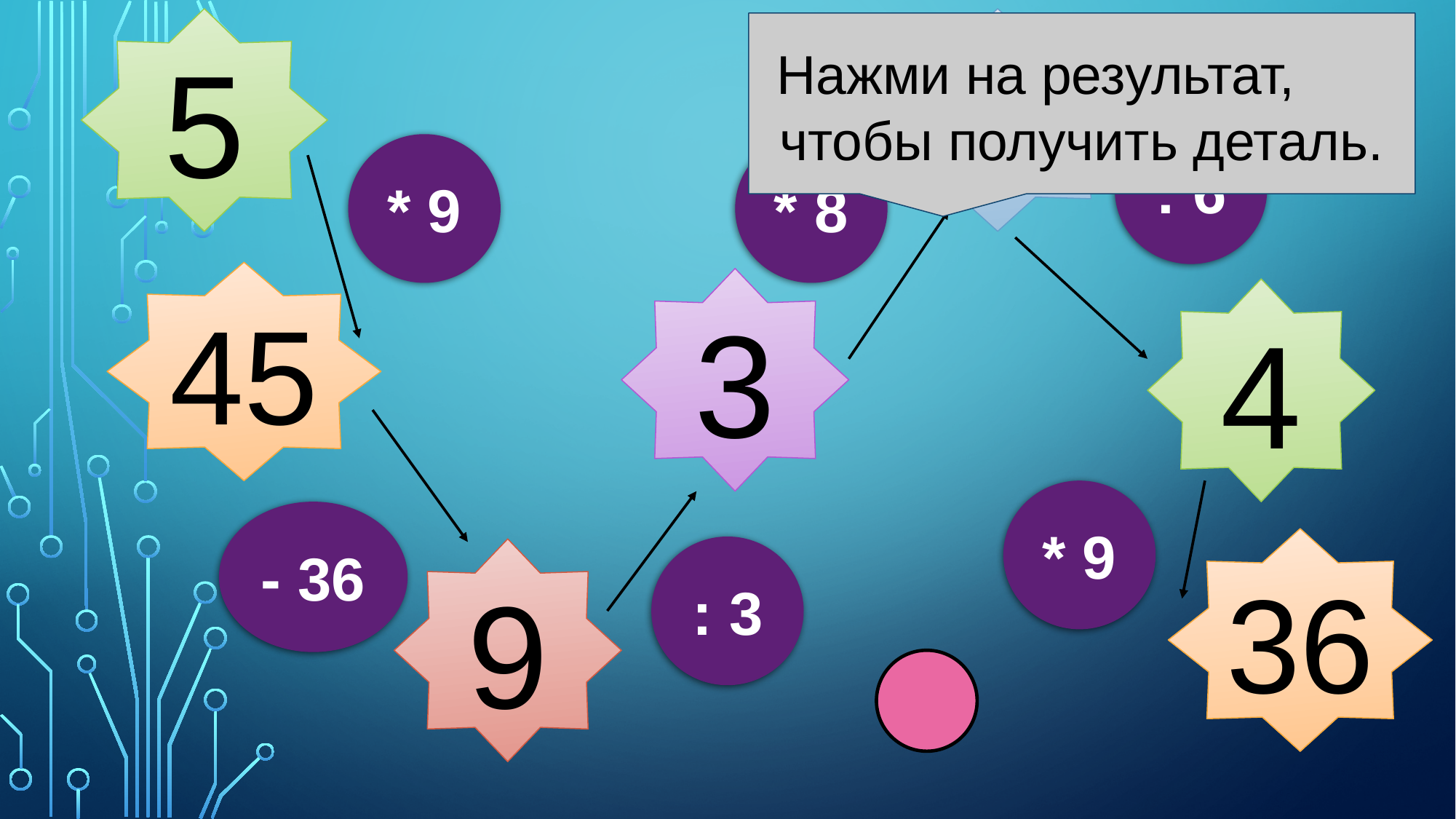

5
24

Нажми на результат,
чтобы получить деталь.
: 6
* 9
* 8
45
3
4
* 9
- 36
36
: 3
9